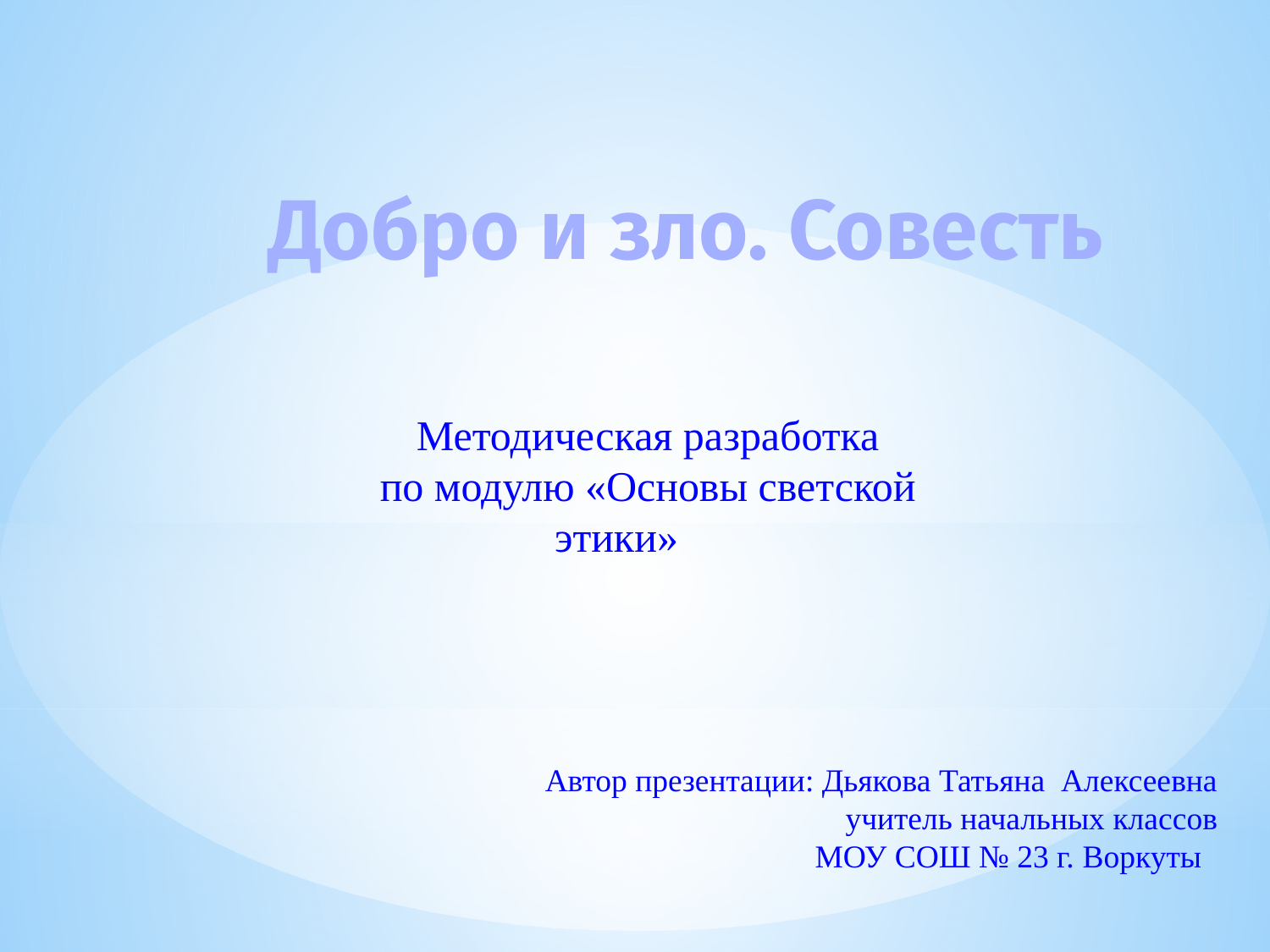

Добро и зло. Совесть
Методическая разработка
по модулю «Основы светской этики»
Автор презентации: Дьякова Татьяна  Алексеевна
учитель начальных классов
МОУ СОШ № 23 г. Воркуты